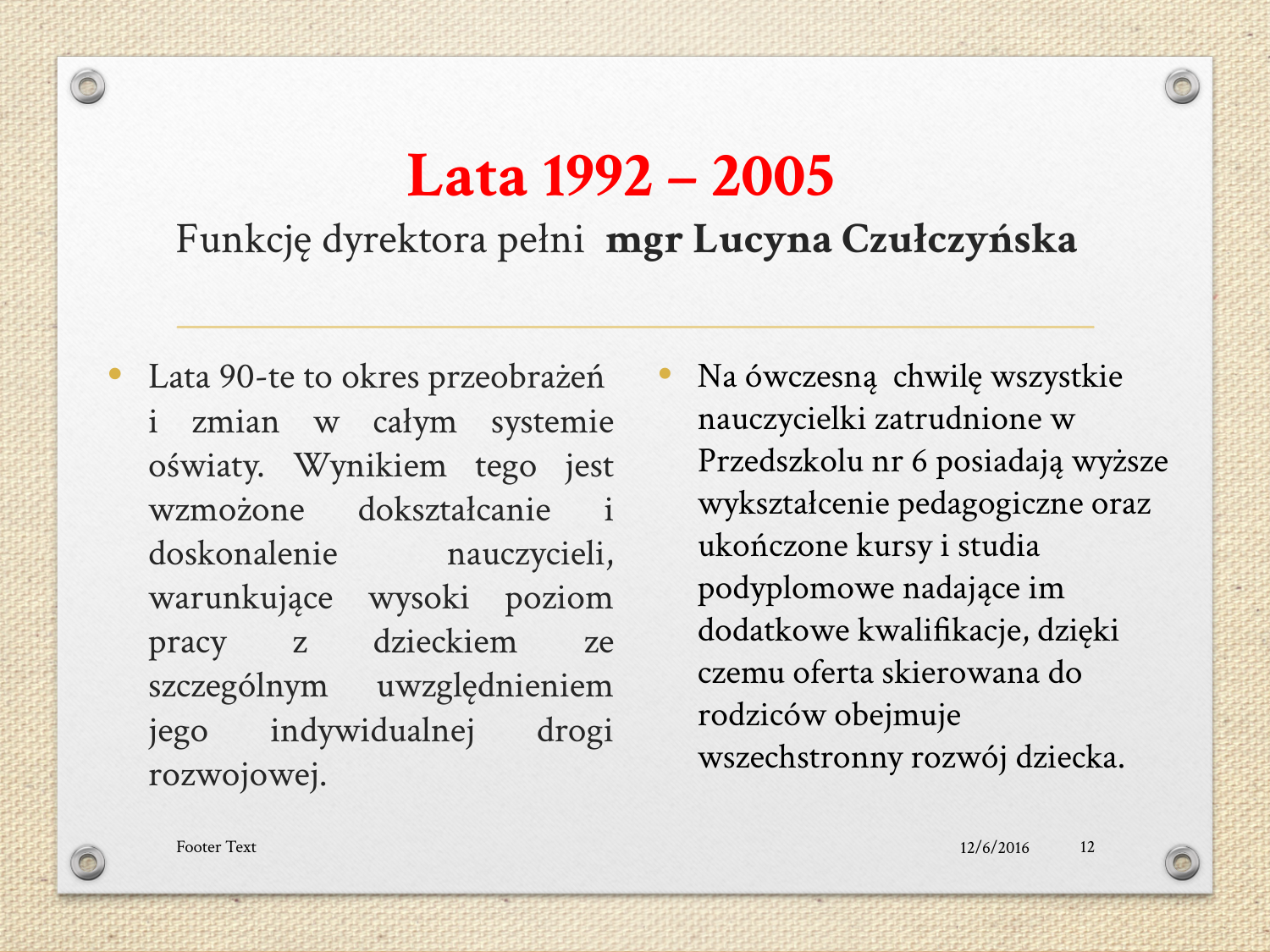

# Lata 1992 – 2005 Funkcję dyrektora pełni  mgr Lucyna Czułczyńska
Lata 90-te to okres przeobrażeń
i zmian w całym systemie oświaty. Wynikiem tego jest wzmożone dokształcanie i doskonalenie nauczycieli, warunkujące wysoki poziom pracy z dzieckiem ze szczególnym uwzględnieniem jego indywidualnej drogi rozwojowej.

Na ówczesną  chwilę wszystkie nauczycielki zatrudnione w Przedszkolu nr 6 posiadają wyższe wykształcenie pedagogiczne oraz ukończone kursy i studia podyplomowe nadające im dodatkowe kwalifikacje, dzięki czemu oferta skierowana do rodziców obejmuje wszechstronny rozwój dziecka.
Footer Text
12/6/2016
12